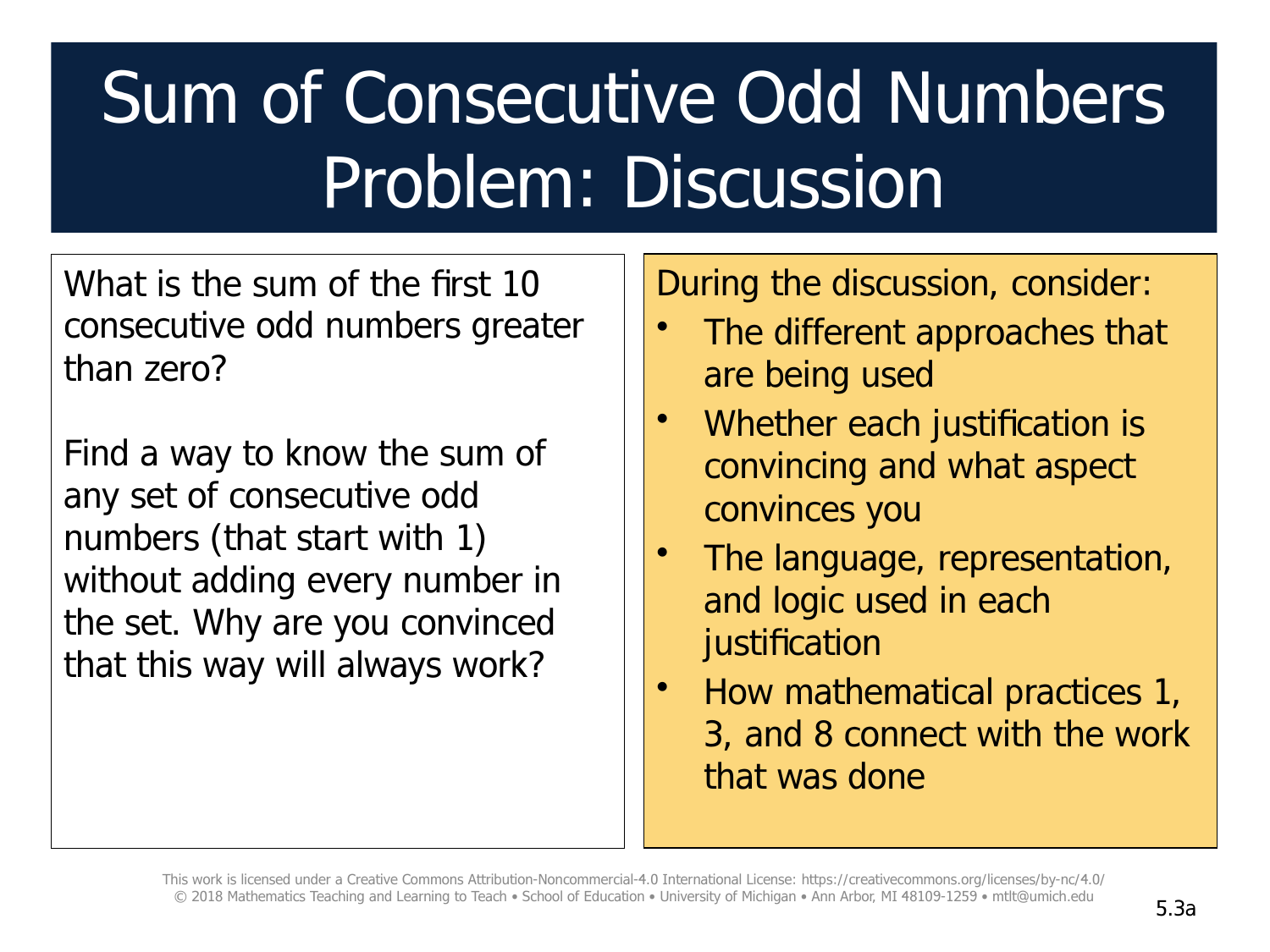

# Sum of Consecutive Odd Numbers Problem: Discussion
During the discussion, consider:
The different approaches that are being used
Whether each justification is convincing and what aspect convinces you
The language, representation, and logic used in each justification
How mathematical practices 1, 3, and 8 connect with the work that was done

What is the sum of the first 10 consecutive odd numbers greater than zero?

Find a way to know the sum of any set of consecutive odd numbers (that start with 1) without adding every number in the set. Why are you convinced that this way will always work?
This work is licensed under a Creative Commons Attribution-Noncommercial-4.0 International License: https://creativecommons.org/licenses/by-nc/4.0/
© 2018 Mathematics Teaching and Learning to Teach • School of Education • University of Michigan • Ann Arbor, MI 48109-1259 • mtlt@umich.edu
5.3a